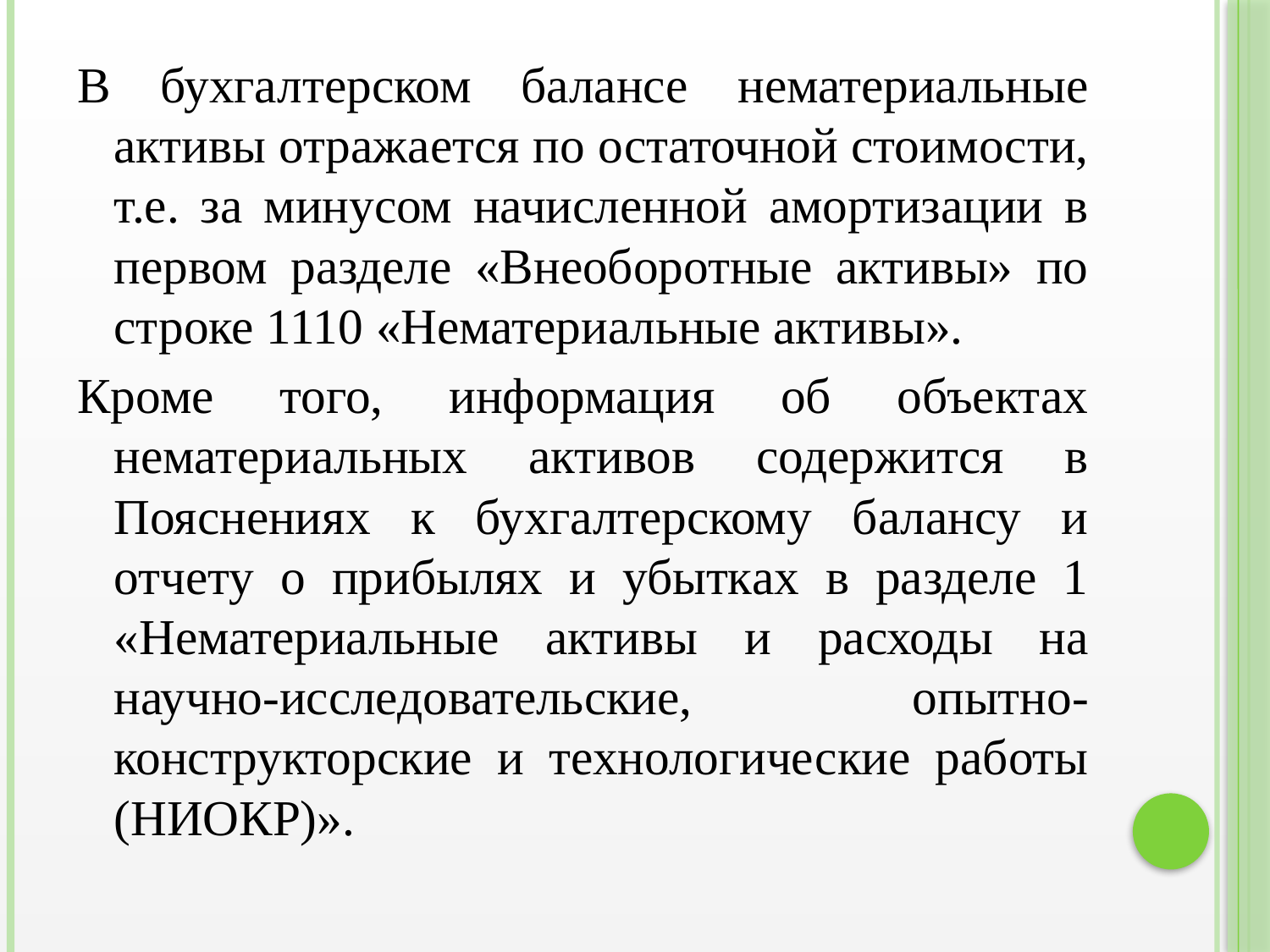

В бухгалтерском балансе нематериальные активы отражается по остаточной стоимости, т.е. за минусом начисленной амортизации в первом разделе «Внеоборотные активы» по строке 1110 «Нематериальные активы».
Кроме того, информация об объектах нематериальных активов содержится в Пояснениях к бухгалтерскому балансу и отчету о прибылях и убытках в разделе 1 «Нематериальные активы и расходы на научно-исследовательские, опытно-конструкторские и технологические работы (НИОКР)».